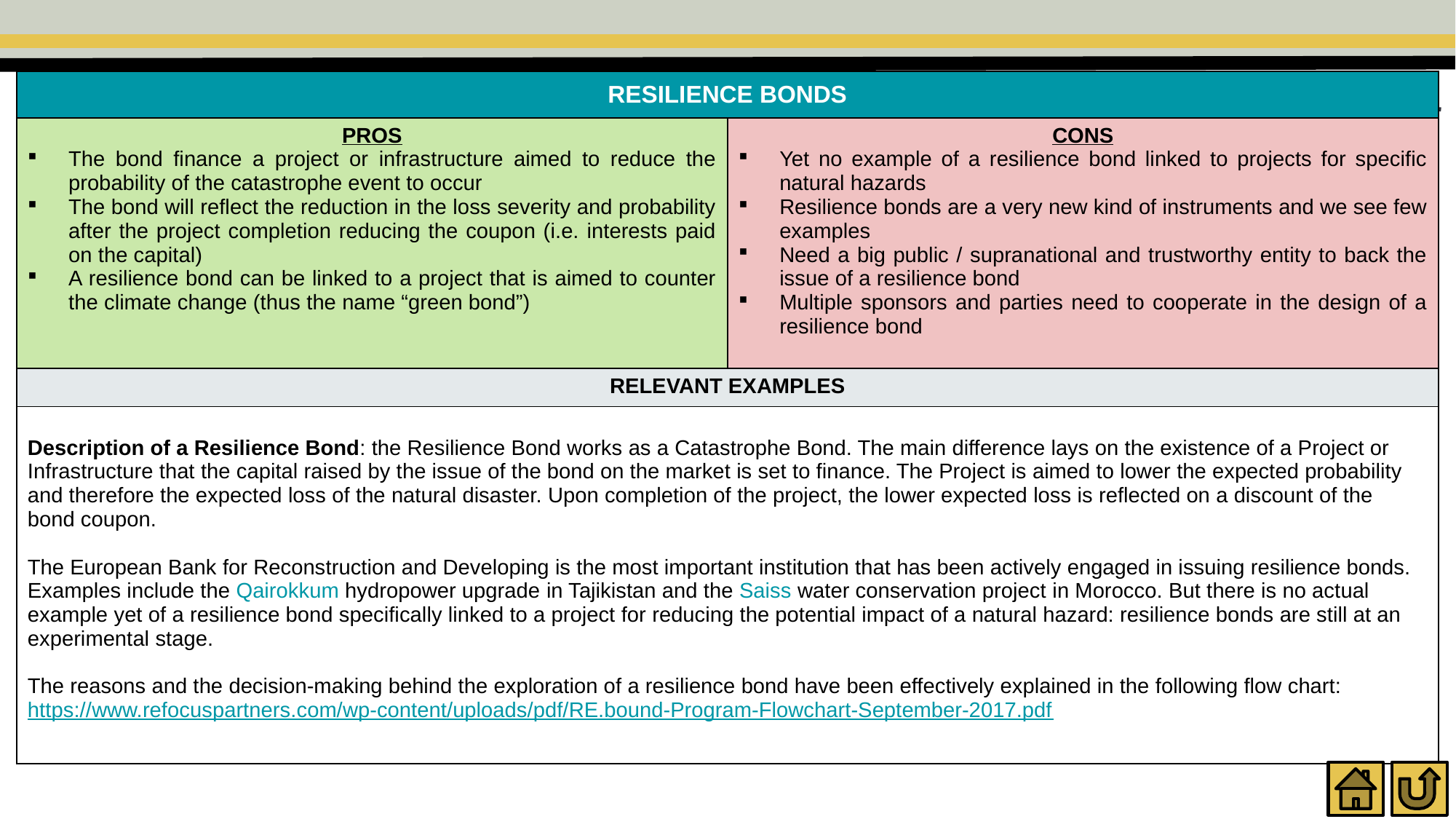

| RESILIENCE BONDS |  |
| --- | --- |
| PROS The bond finance a project or infrastructure aimed to reduce the probability of the catastrophe event to occur The bond will reflect the reduction in the loss severity and probability after the project completion reducing the coupon (i.e. interests paid on the capital) A resilience bond can be linked to a project that is aimed to counter the climate change (thus the name “green bond”) | CONS Yet no example of a resilience bond linked to projects for specific natural hazards Resilience bonds are a very new kind of instruments and we see few examples Need a big public / supranational and trustworthy entity to back the issue of a resilience bond Multiple sponsors and parties need to cooperate in the design of a resilience bond |
| RELEVANT EXAMPLES |  |
| Description of a Resilience Bond: the Resilience Bond works as a Catastrophe Bond. The main difference lays on the existence of a Project or Infrastructure that the capital raised by the issue of the bond on the market is set to finance. The Project is aimed to lower the expected probability and therefore the expected loss of the natural disaster. Upon completion of the project, the lower expected loss is reflected on a discount of the bond coupon. The European Bank for Reconstruction and Developing is the most important institution that has been actively engaged in issuing resilience bonds. Examples include the Qairokkum hydropower upgrade in Tajikistan and the Saiss water conservation project in Morocco. But there is no actual example yet of a resilience bond specifically linked to a project for reducing the potential impact of a natural hazard: resilience bonds are still at an experimental stage. The reasons and the decision-making behind the exploration of a resilience bond have been effectively explained in the following flow chart: https://www.refocuspartners.com/wp-content/uploads/pdf/RE.bound-Program-Flowchart-September-2017.pdf |  |